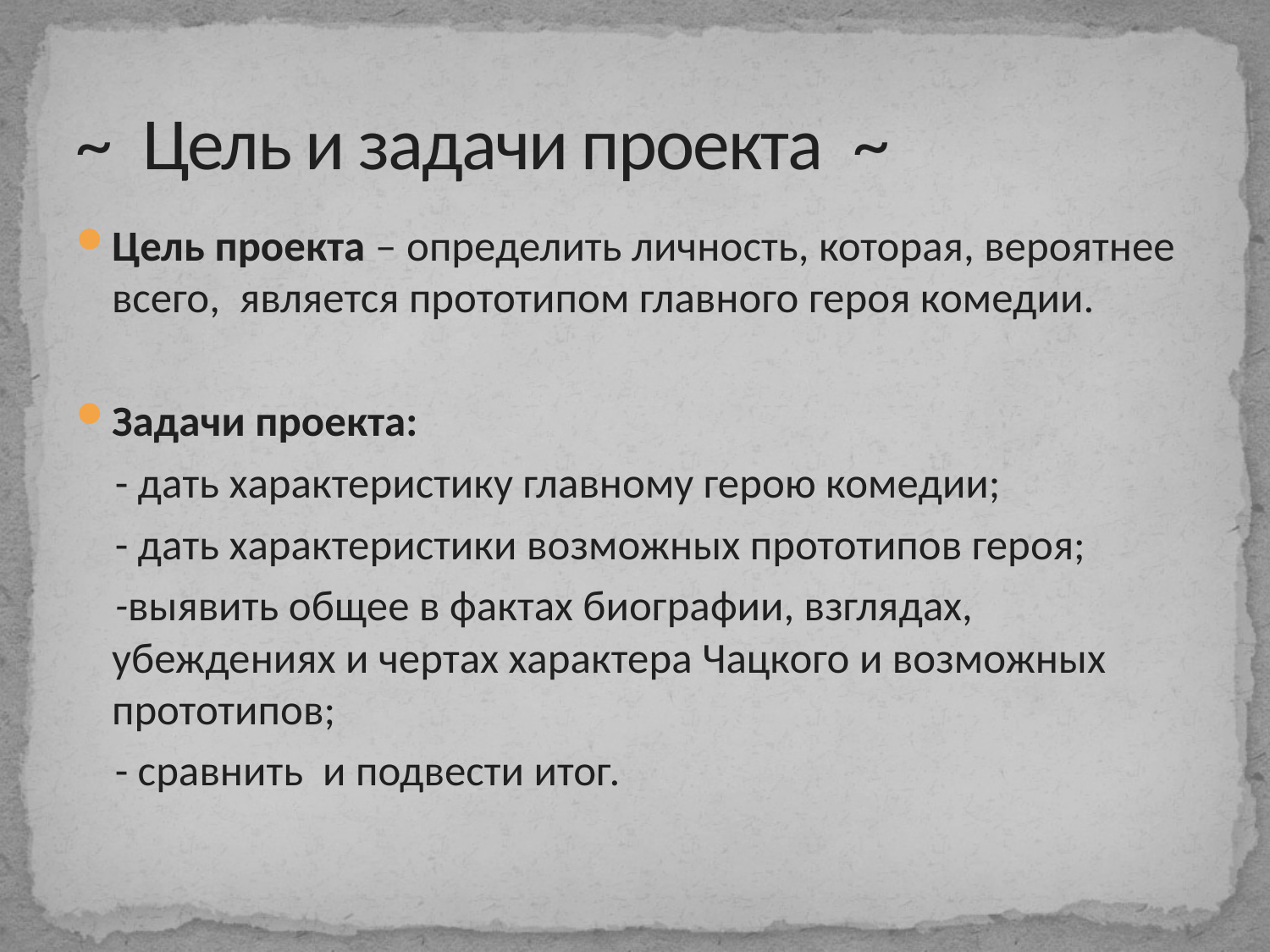

# ~  Цель и задачи проекта  ~
Цель проекта – определить личность, которая, вероятнее  всего,  является прототипом главного героя комедии.

Задачи проекта:
    - дать характеристику главному герою комедии;
    - дать характеристики возможных прототипов героя;
    -выявить общее в фактах биографии, взглядах, убеждениях и чертах характера Чацкого и возможных прототипов;
    - сравнить  и подвести итог.